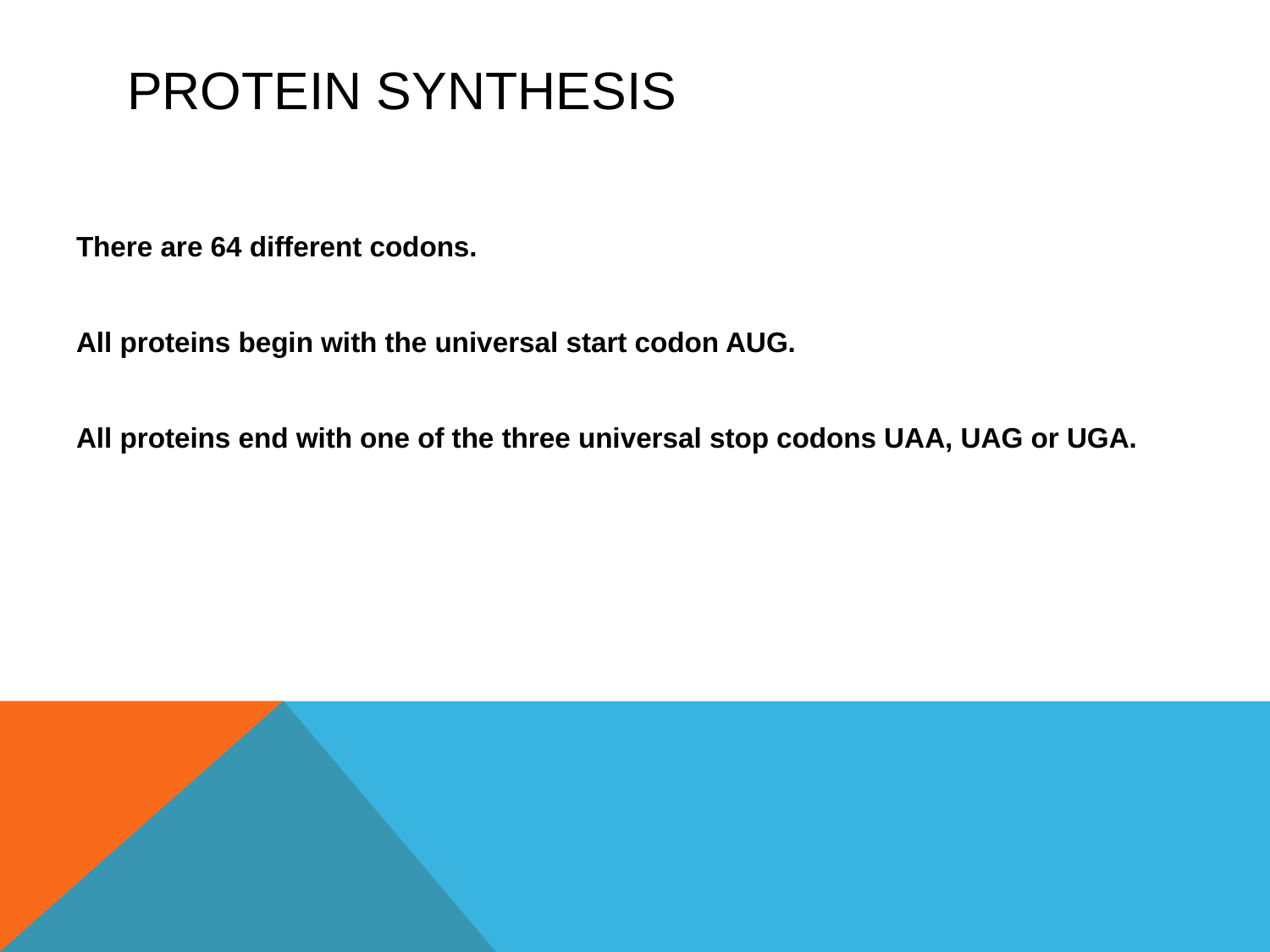

# Protein Synthesis
There are 64 different codons.

All proteins begin with the universal start codon AUG.

All proteins end with one of the three universal stop codons UAA, UAG or UGA.